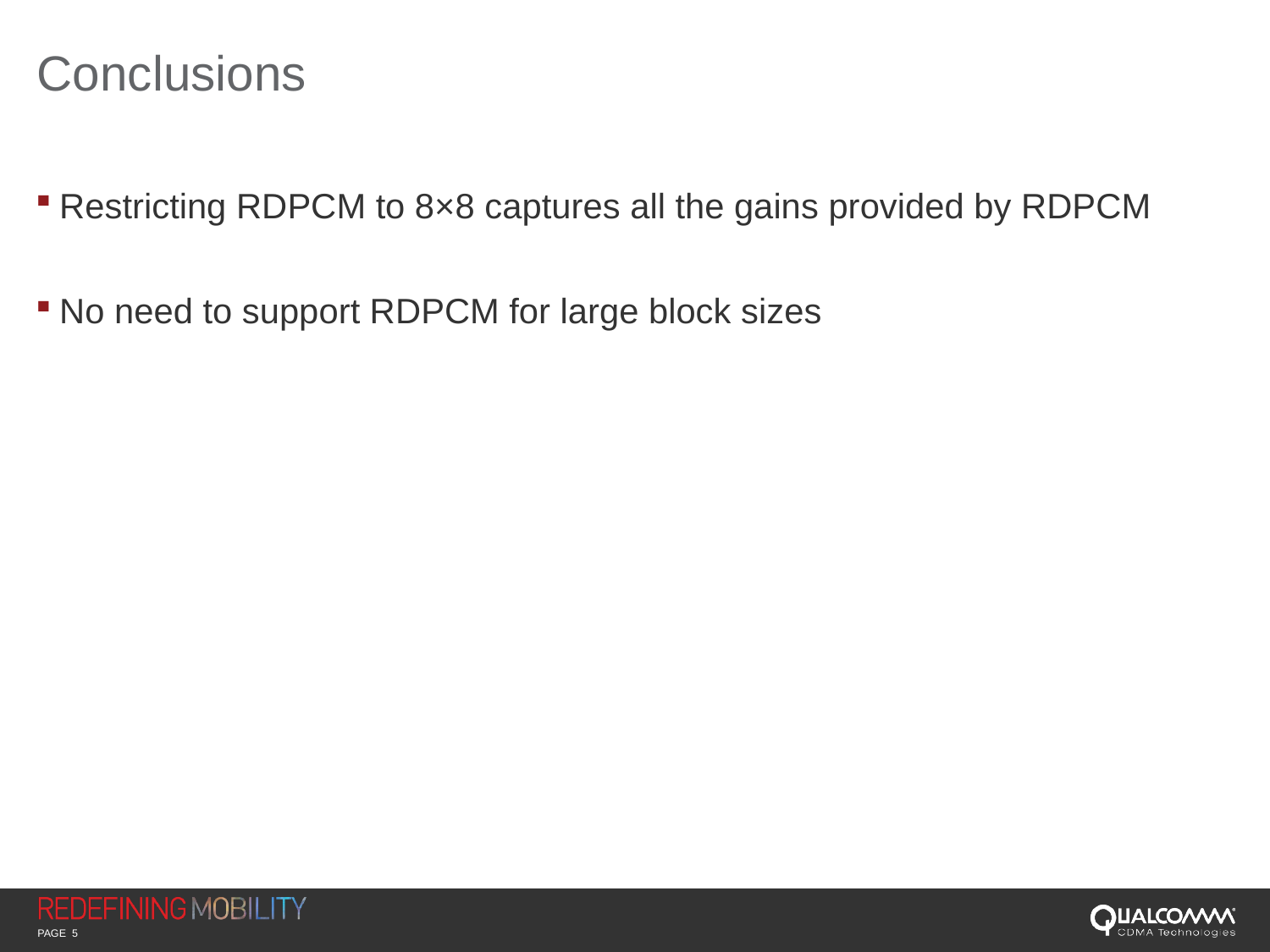

# Conclusions

Restricting RDPCM to 8×8 captures all the gains provided by RDPCM

No need to support RDPCM for large block sizes